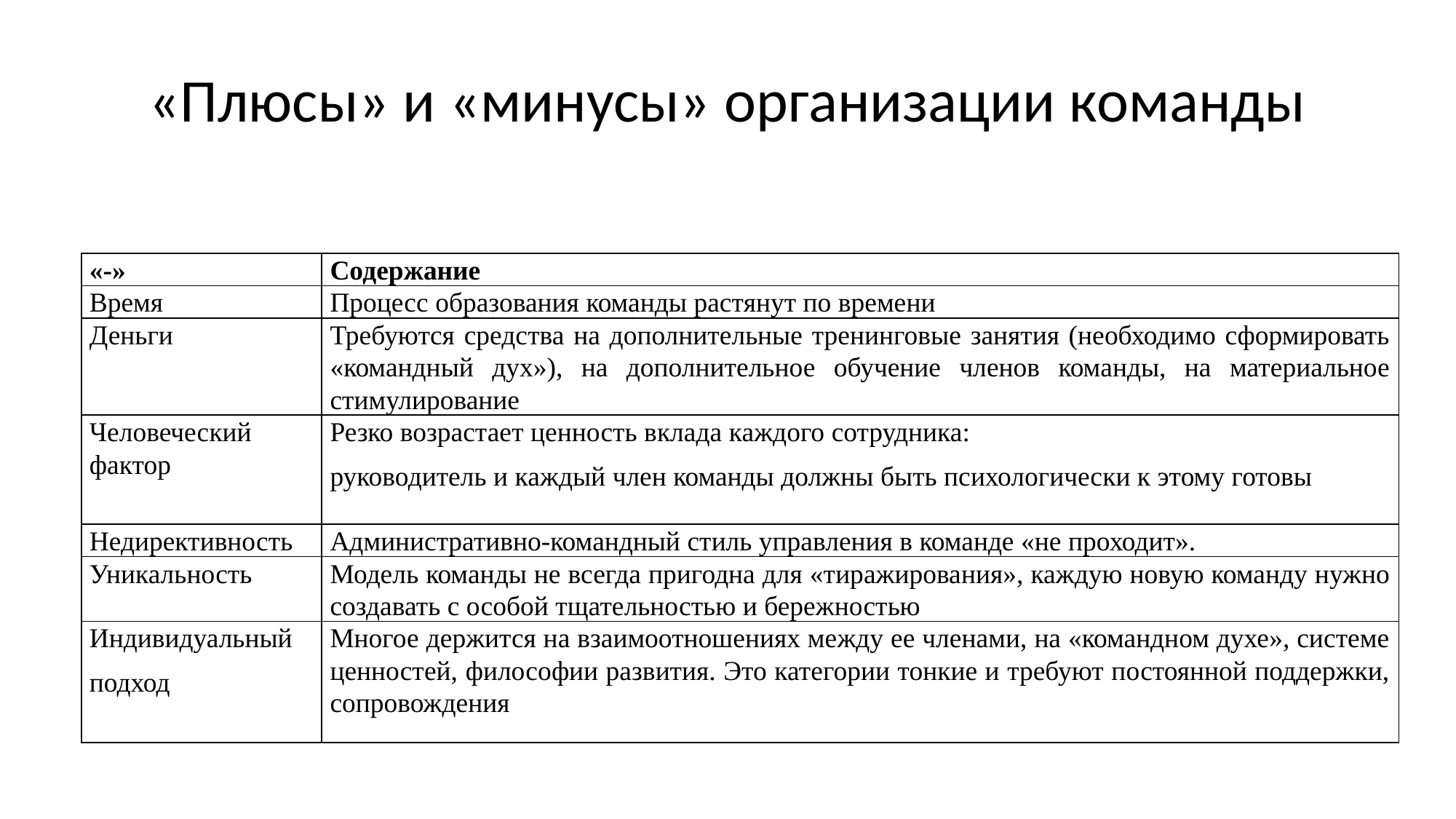

# «Плюсы» и «минусы» организации команды
| «-» | Содержание |
| --- | --- |
| Время | Процесс образования команды растянут по времени |
| Деньги | Требуются средства на дополнительные тренинговые занятия (необходимо сформировать «командный дух»), на дополнительное обучение членов команды, на материальное стимулирование |
| Человеческий фактор | Резко возрастает ценность вклада каждого сотрудника: руководитель и каждый член команды должны быть психологически к этому готовы |
| Недирективность | Административно-командный стиль управления в команде «не проходит». |
| Уникальность | Модель команды не всегда пригодна для «тиражирования», каждую новую команду нужно создавать с особой тщательностью и бережностью |
| Индивидуальный подход | Многое держится на взаимоотношениях между ее членами, на «командном духе», системе ценностей, философии развития. Это категории тонкие и требуют постоянной поддержки, сопровождения |